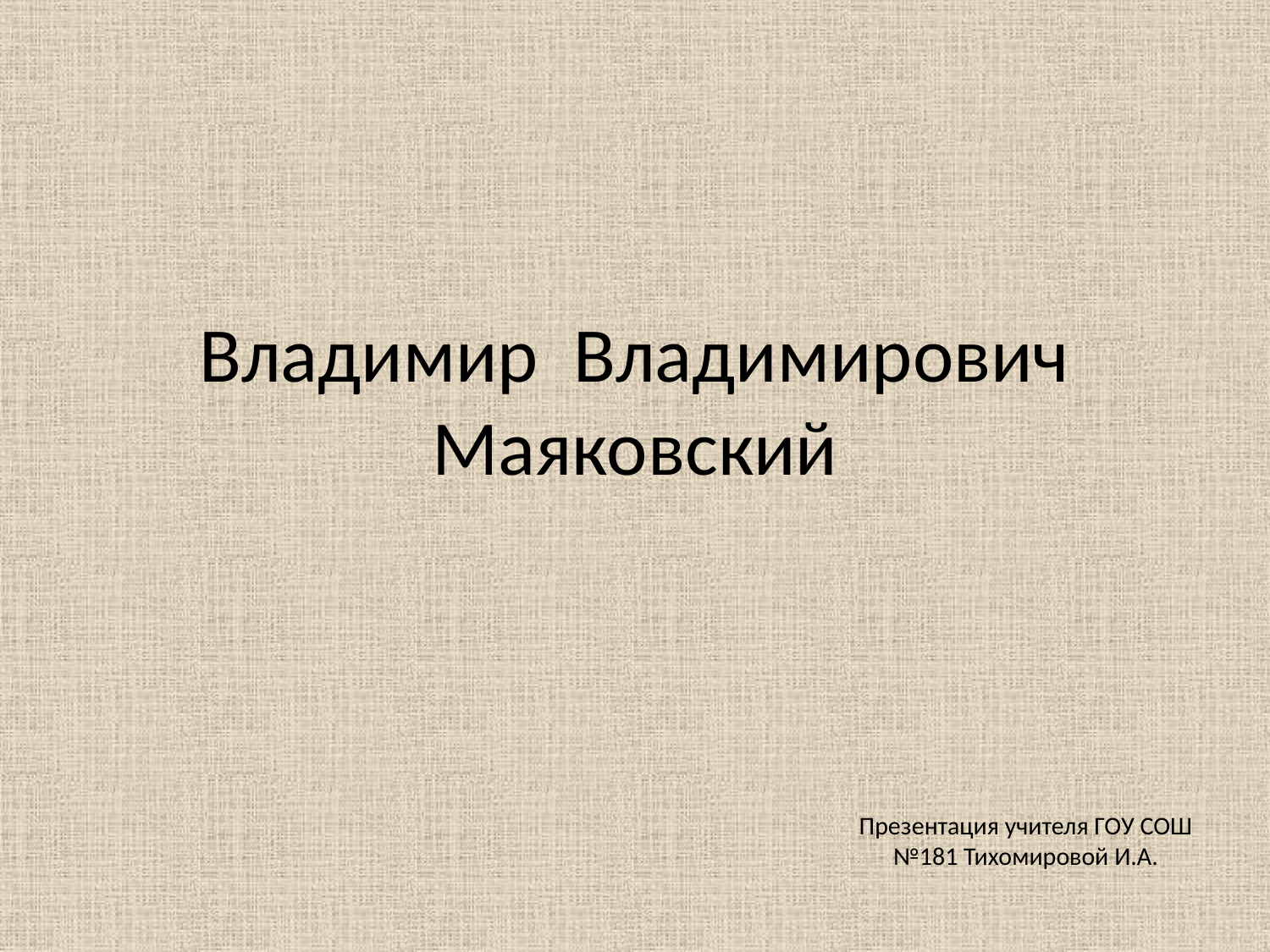

# Владимир  Владимирович Маяковский
Презентация учителя ГОУ СОШ №181 Тихомировой И.А.